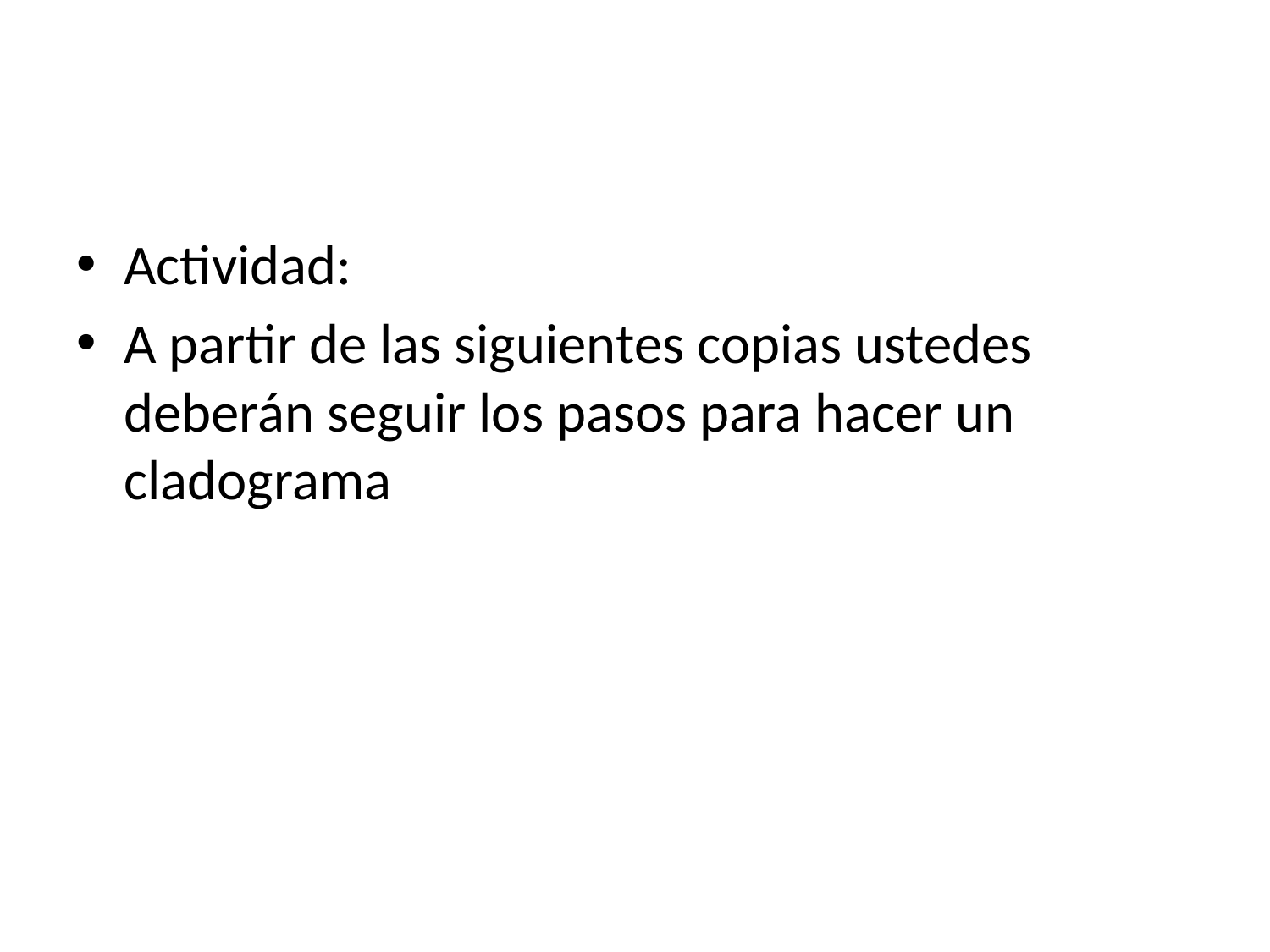

#
Actividad:
A partir de las siguientes copias ustedes deberán seguir los pasos para hacer un cladograma